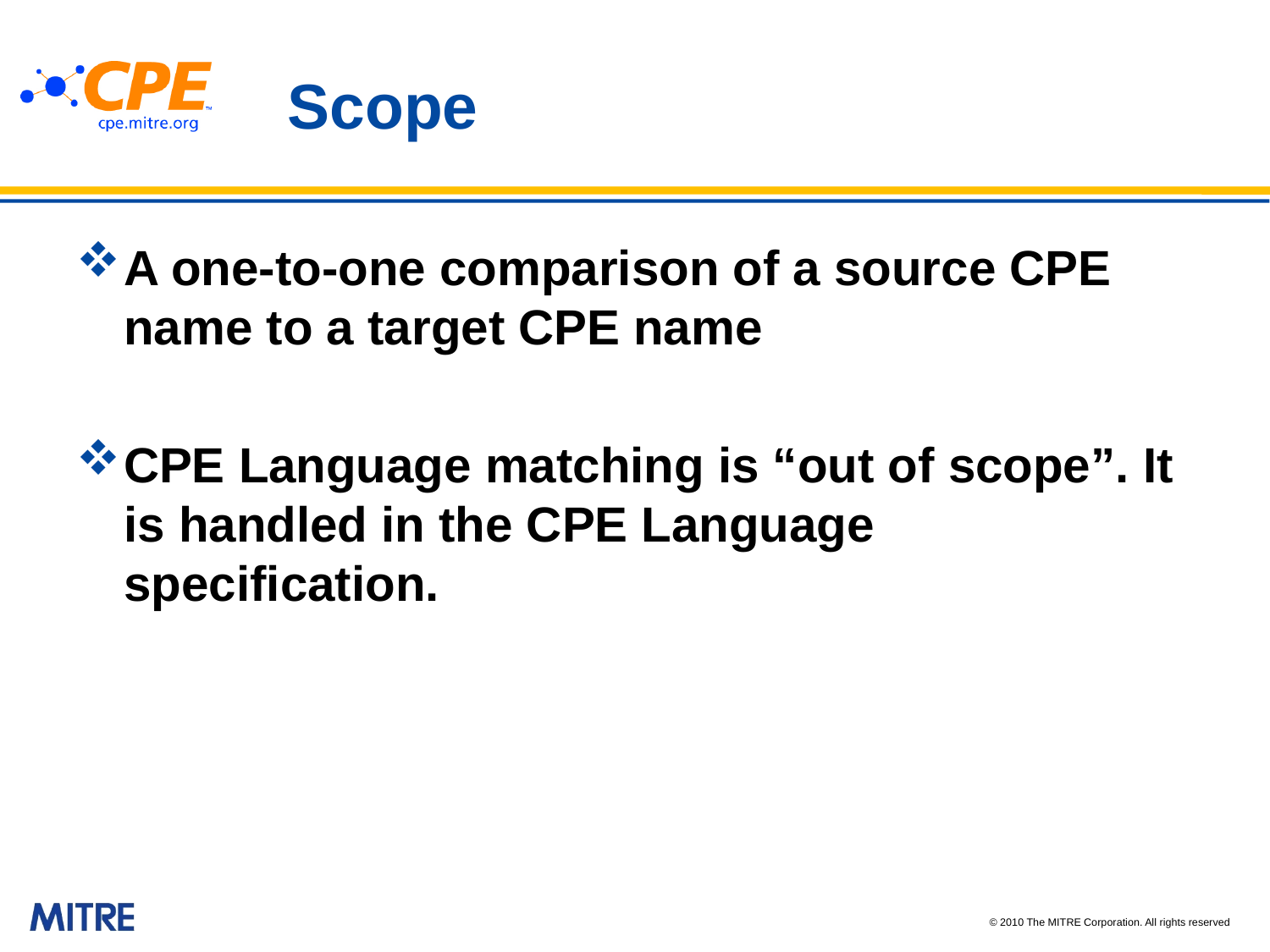

# Scope
A one-to-one comparison of a source CPE name to a target CPE name

CPE Language matching is “out of scope”. It is handled in the CPE Language specification.